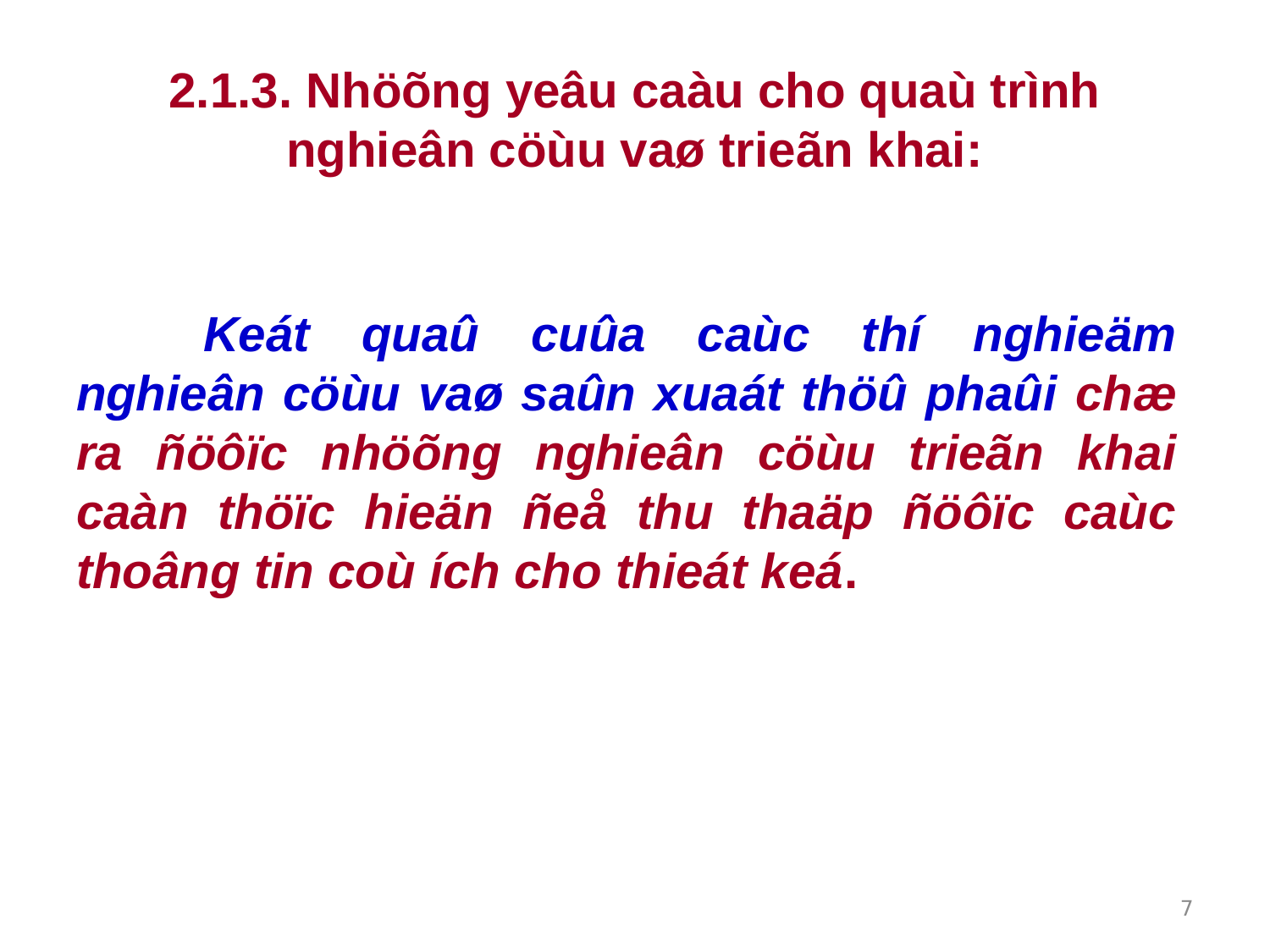

# 2.1.3. Nhöõng yeâu caàu cho quaù trình nghieân cöùu vaø trieãn khai:
	Keát quaû cuûa caùc thí nghieäm nghieân cöùu vaø saûn xuaát thöû phaûi chæ ra ñöôïc nhöõng nghieân cöùu trieãn khai caàn thöïc hieän ñeå thu thaäp ñöôïc caùc thoâng tin coù ích cho thieát keá.
7